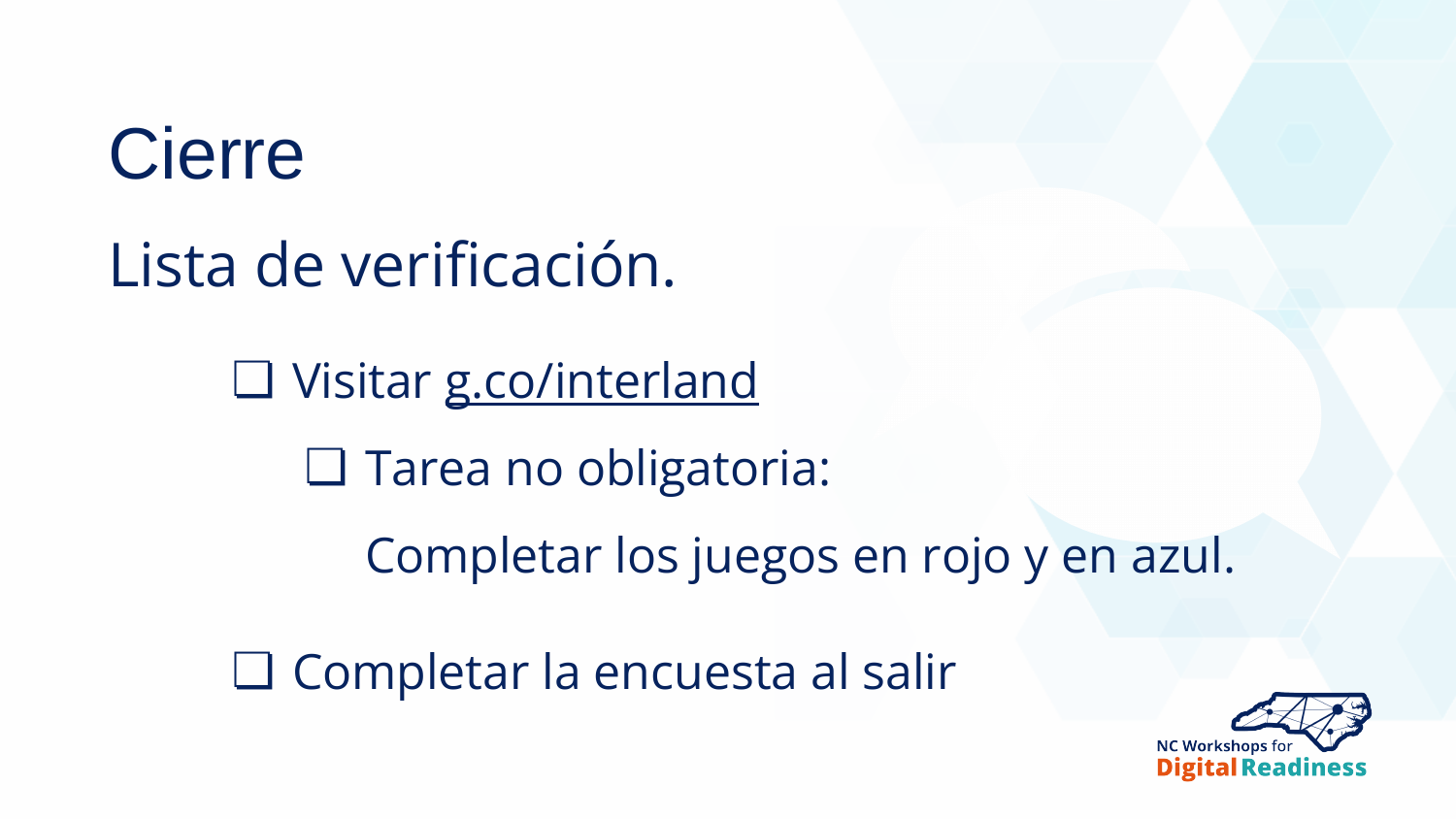

Cierre
Lista de verificación.
Visitar g.co/interland
Tarea no obligatoria:
Completar los juegos en rojo y en azul.

Completar la encuesta al salir